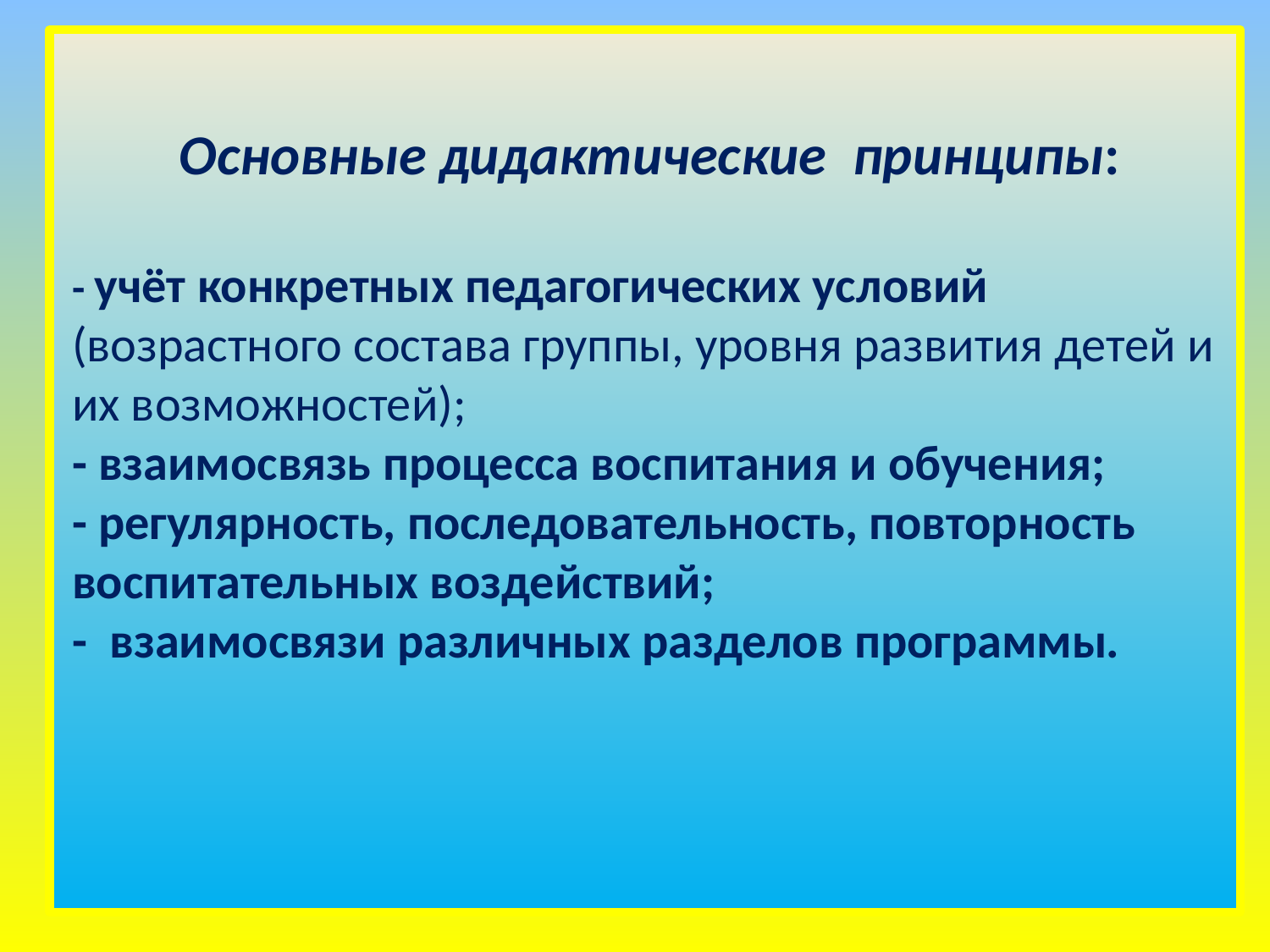

Основные дидактические  принципы:

- учёт конкретных педагогических условий (возрастного состава группы, уровня развития детей и их возможностей);
- взаимосвязь процесса воспитания и обучения;
- регулярность, последовательность, повторность воспитательных воздействий;
-  взаимосвязи различных разделов программы.
6